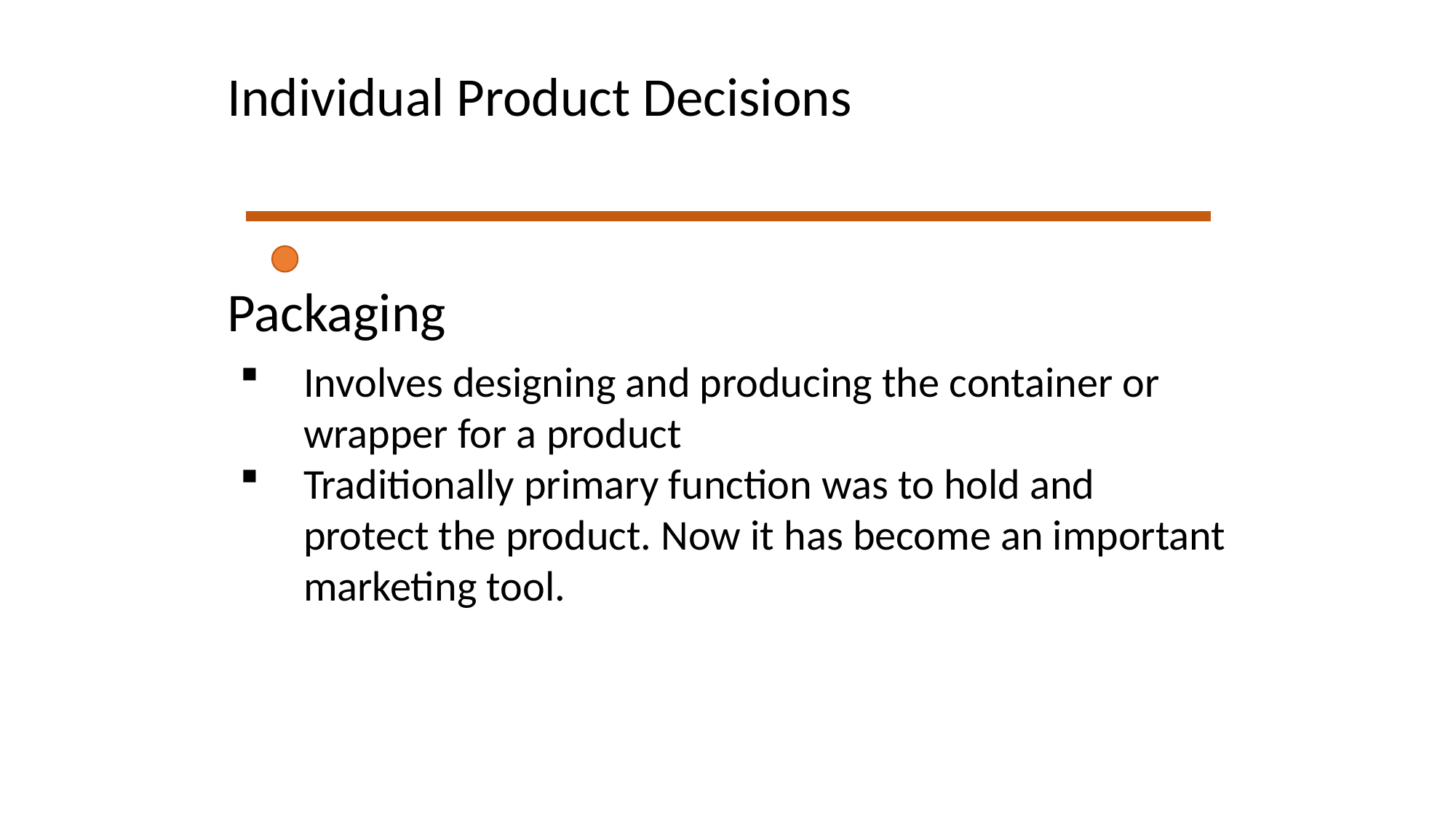

# Individual Product Decisions

Packaging
Involves designing and producing the container or wrapper for a product
Traditionally primary function was to hold and protect the product. Now it has become an important marketing tool.